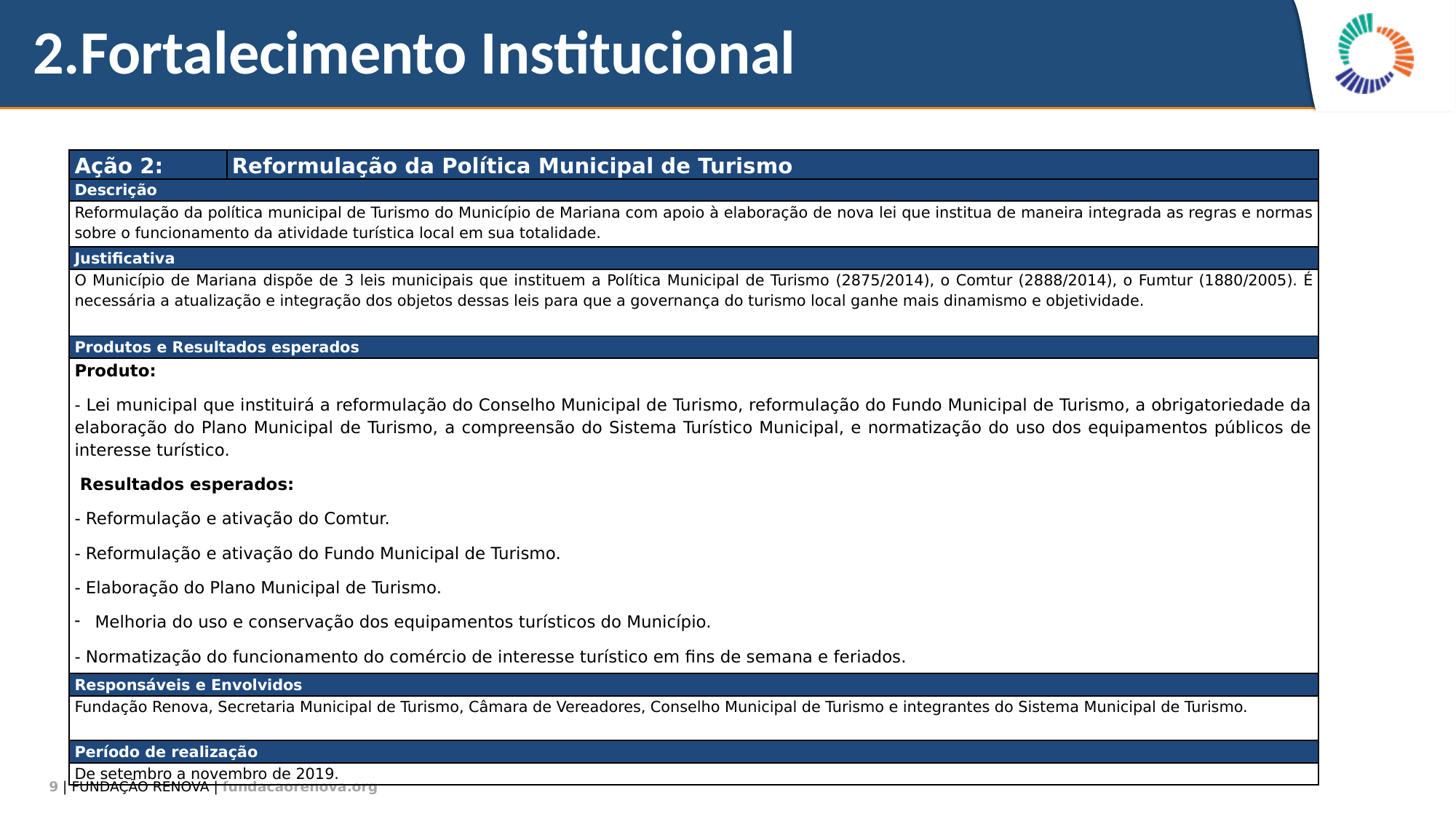

# 2.Fortalecimento Institucional
| Ação 2: | Reformulação da Política Municipal de Turismo |
| --- | --- |
| Descrição |  |
| Reformulação da política municipal de Turismo do Município de Mariana com apoio à elaboração de nova lei que institua de maneira integrada as regras e normas sobre o funcionamento da atividade turística local em sua totalidade. |  |
| Justificativa |  |
| O Município de Mariana dispõe de 3 leis municipais que instituem a Política Municipal de Turismo (2875/2014), o Comtur (2888/2014), o Fumtur (1880/2005). É necessária a atualização e integração dos objetos dessas leis para que a governança do turismo local ganhe mais dinamismo e objetividade. |  |
| Produtos e Resultados esperados |  |
| Produto: - Lei municipal que instituirá a reformulação do Conselho Municipal de Turismo, reformulação do Fundo Municipal de Turismo, a obrigatoriedade da elaboração do Plano Municipal de Turismo, a compreensão do Sistema Turístico Municipal, e normatização do uso dos equipamentos públicos de interesse turístico.  Resultados esperados: - Reformulação e ativação do Comtur. - Reformulação e ativação do Fundo Municipal de Turismo. - Elaboração do Plano Municipal de Turismo. Melhoria do uso e conservação dos equipamentos turísticos do Município. - Normatização do funcionamento do comércio de interesse turístico em fins de semana e feriados. |  |
| Responsáveis e Envolvidos |  |
| Fundação Renova, Secretaria Municipal de Turismo, Câmara de Vereadores, Conselho Municipal de Turismo e integrantes do Sistema Municipal de Turismo. |  |
| Período de realização |  |
| De setembro a novembro de 2019. |  |